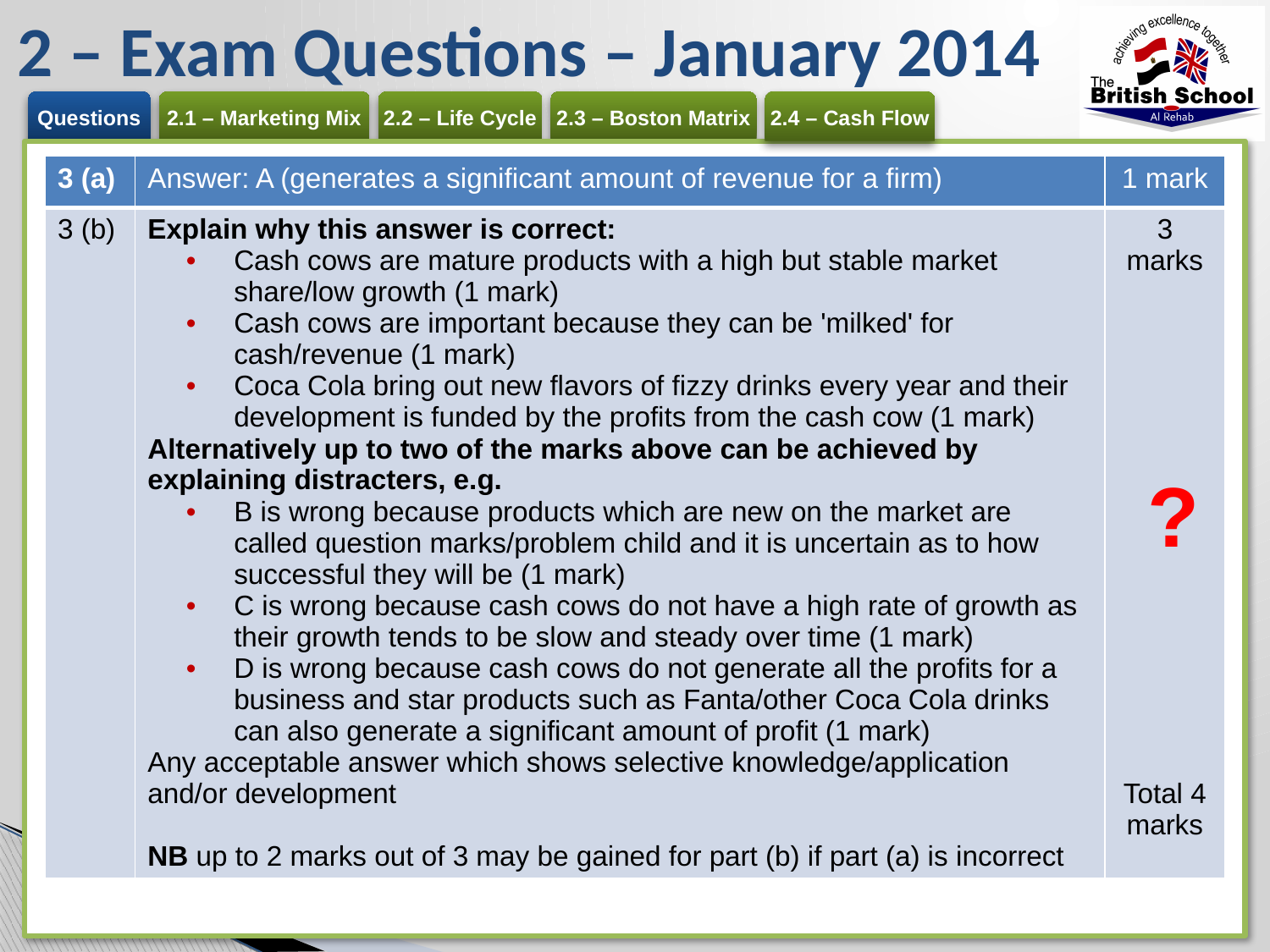

# 2 – Exam Questions – January 2014
| 3 (a) | Answer: A (generates a significant amount of revenue for a firm) | 1 mark |
| --- | --- | --- |
| 3 (b) | Explain why this answer is correct: Cash cows are mature products with a high but stable market share/low growth (1 mark) Cash cows are important because they can be 'milked' for cash/revenue (1 mark) Coca Cola bring out new flavors of fizzy drinks every year and their development is funded by the profits from the cash cow (1 mark) Alternatively up to two of the marks above can be achieved by explaining distracters, e.g. B is wrong because products which are new on the market are called question marks/problem child and it is uncertain as to how successful they will be (1 mark) C is wrong because cash cows do not have a high rate of growth as their growth tends to be slow and steady over time (1 mark) D is wrong because cash cows do not generate all the profits for a business and star products such as Fanta/other Coca Cola drinks can also generate a significant amount of profit (1 mark) Any acceptable answer which shows selective knowledge/application and/or development NB up to 2 marks out of 3 may be gained for part (b) if part (a) is incorrect | 3 marks Total 4 marks |
?